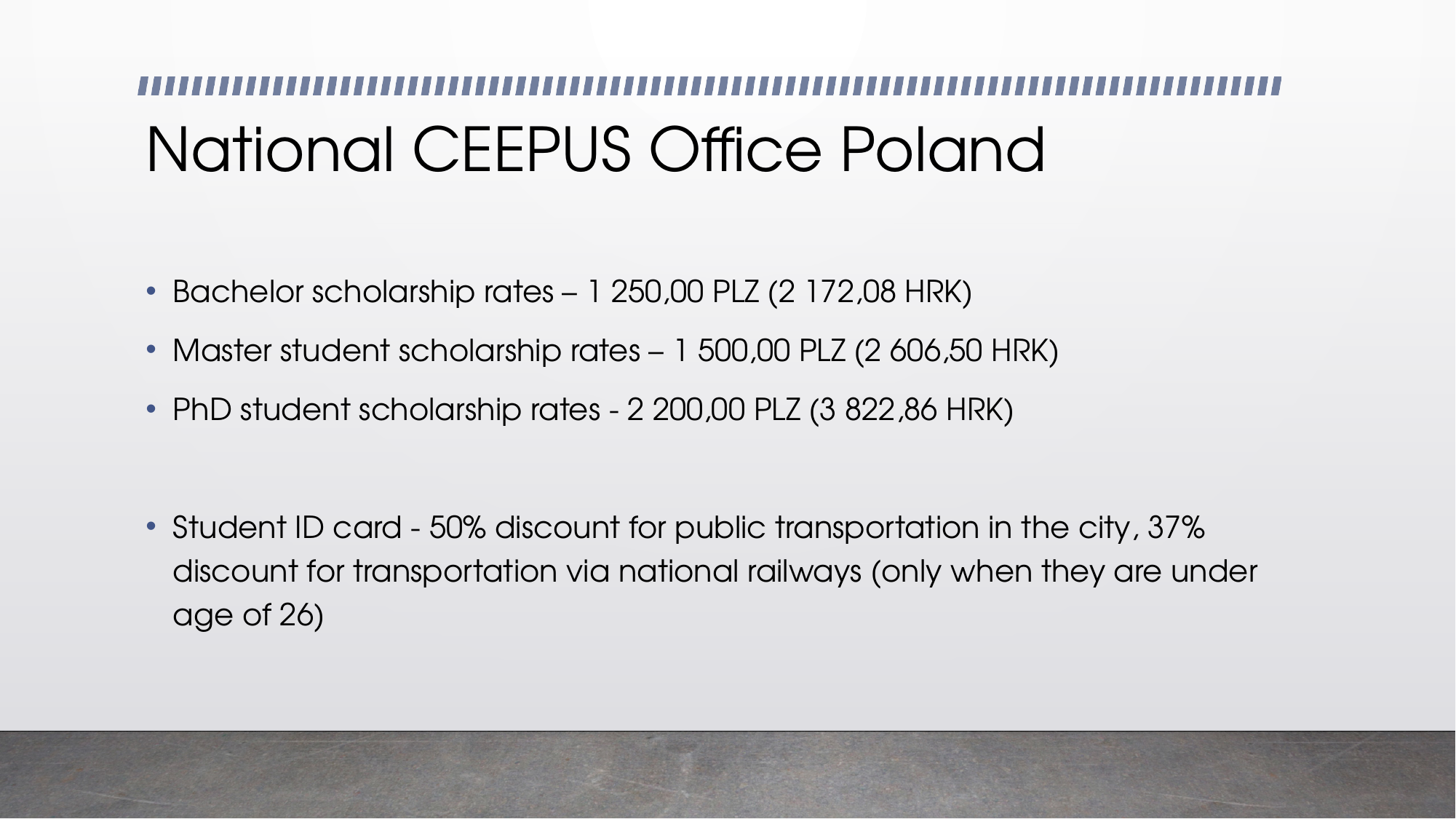

# National CEEPUS Office Poland
Bachelor scholarship rates – 1 250,00 PLZ (2 172,08 HRK)
Master student scholarship rates – 1 500,00 PLZ (2 606,50 HRK)
PhD student scholarship rates - 2 200,00 PLZ (3 822,86 HRK)

Student ID card - 50% discount for public transportation in the city, 37% discount for transportation via national railways (only when they are under age of 26)